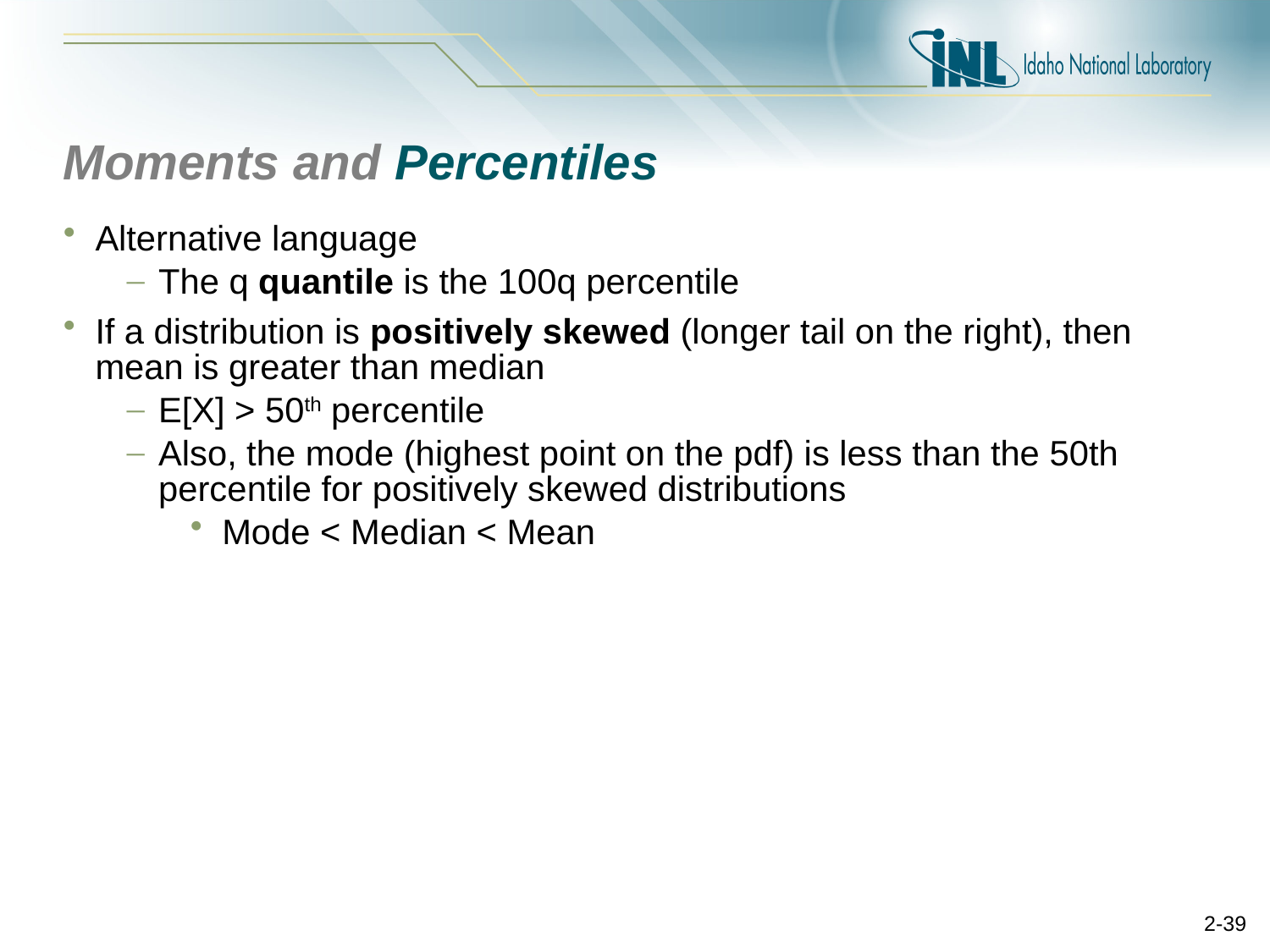

# Moments and Percentiles
Alternative language
The q quantile is the 100q percentile
If a distribution is positively skewed (longer tail on the right), then mean is greater than median
E[X] > 50th percentile
Also, the mode (highest point on the pdf) is less than the 50th percentile for positively skewed distributions
Mode < Median < Mean
2-39